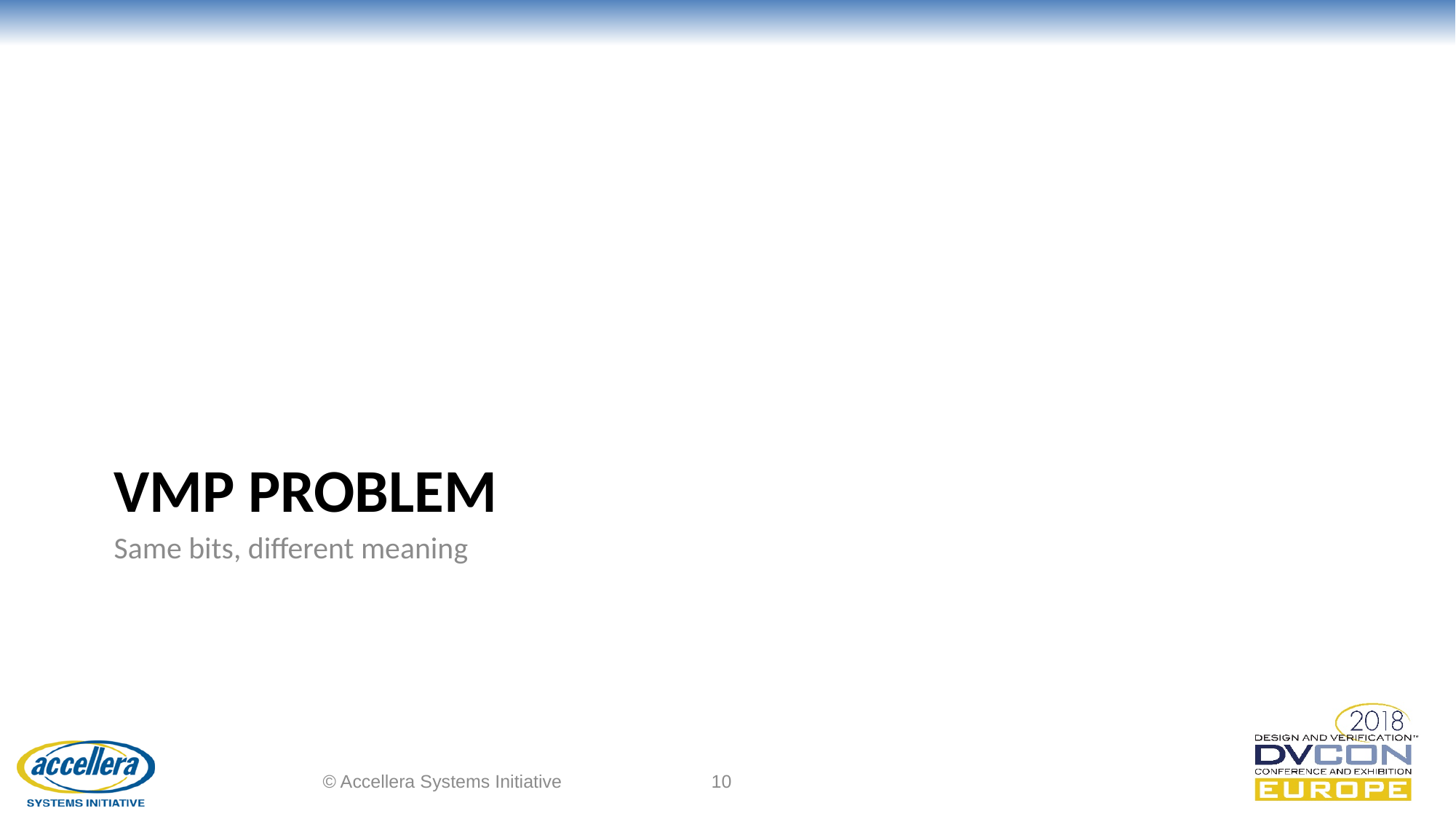

Same bits, different meaning
# Vmp problem
© Accellera Systems Initiative
10